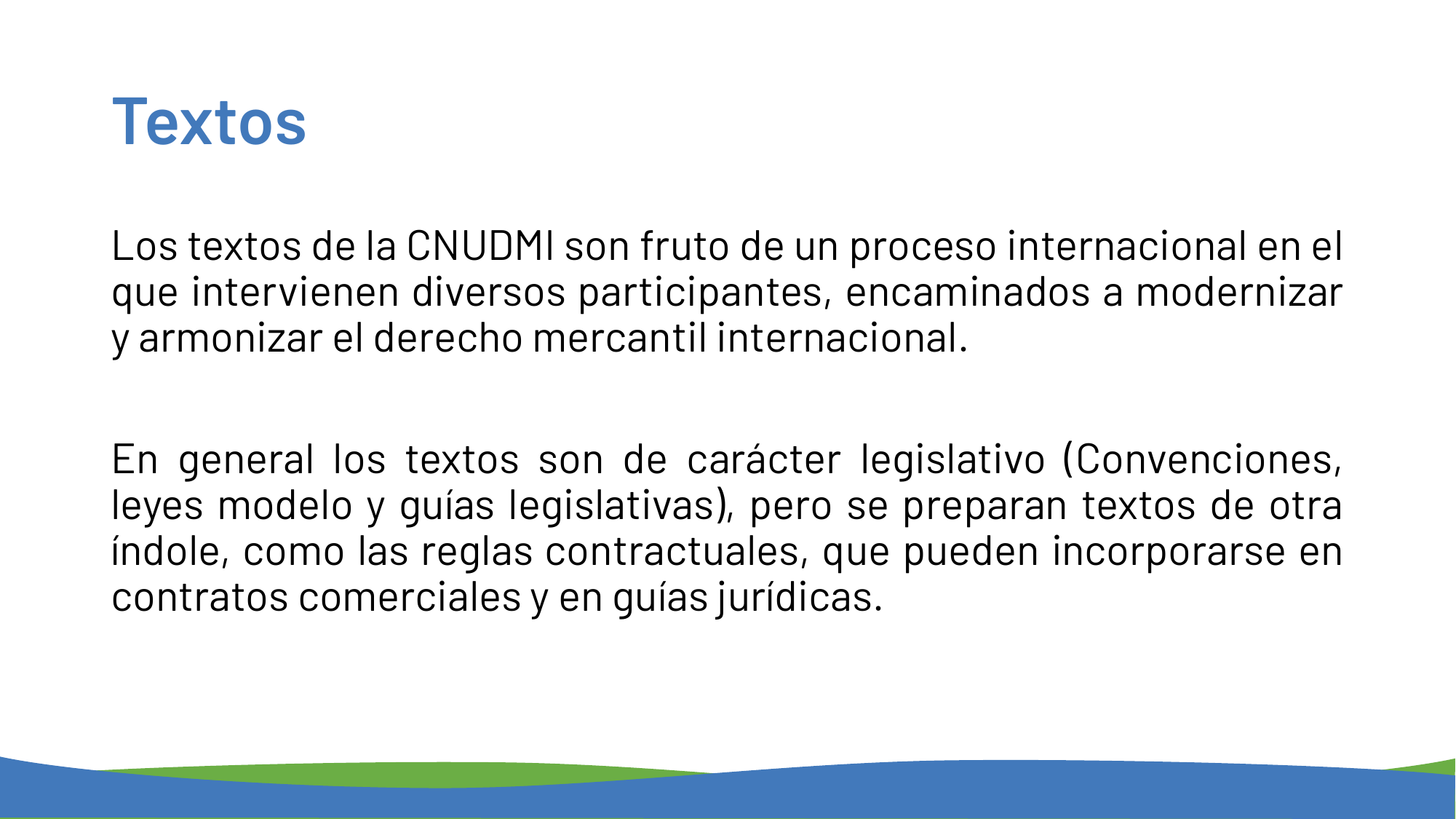

# Textos
Los textos de la CNUDMI son fruto de un proceso internacional en el que intervienen diversos participantes, encaminados a modernizar y armonizar el derecho mercantil internacional.

En general los textos son de carácter legislativo (Convenciones, leyes modelo y guías legislativas), pero se preparan textos de otra índole, como las reglas contractuales, que pueden incorporarse en contratos comerciales y en guías jurídicas.